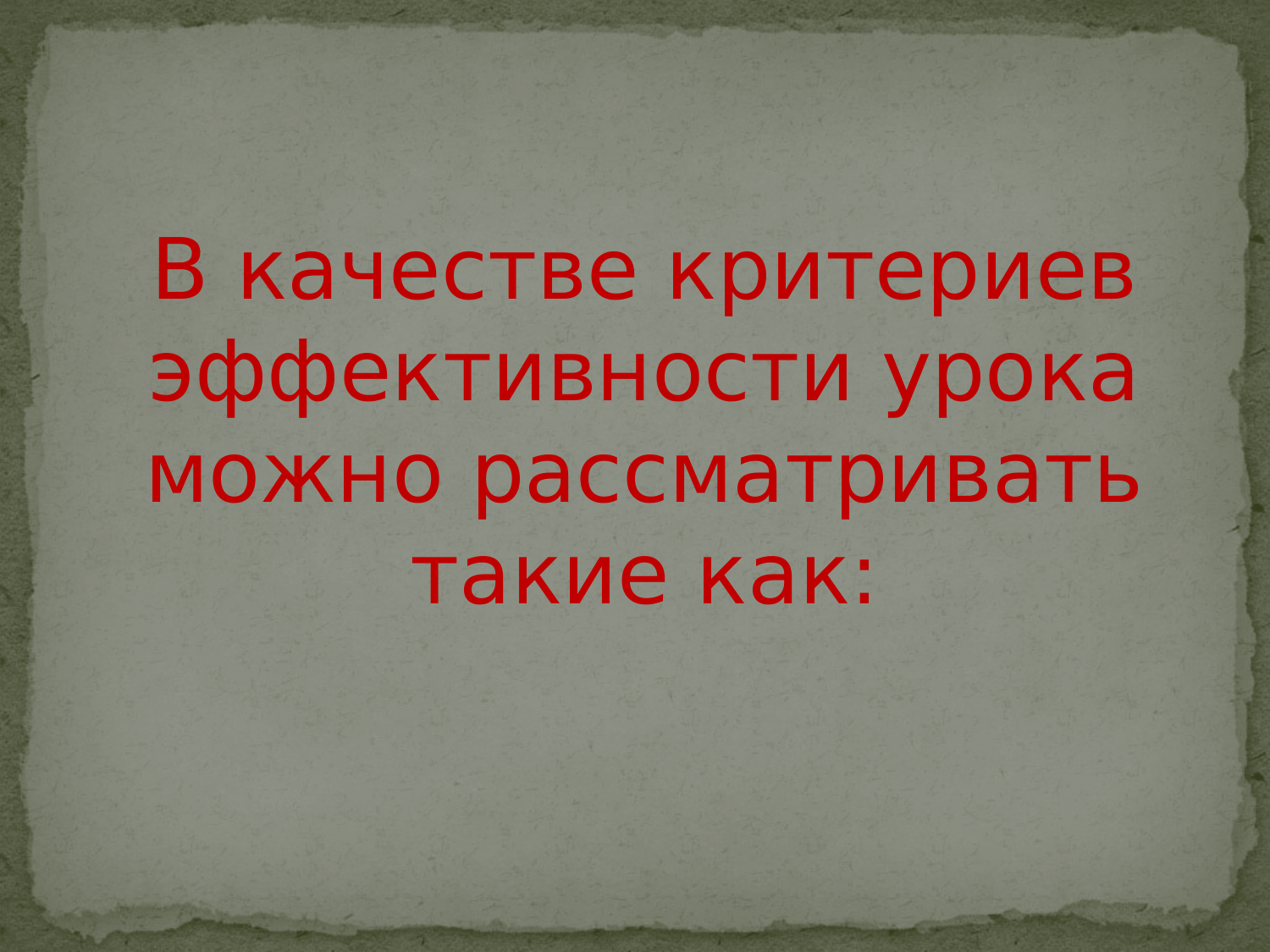

В качестве критериев эффективности урока можно рассматривать такие как: